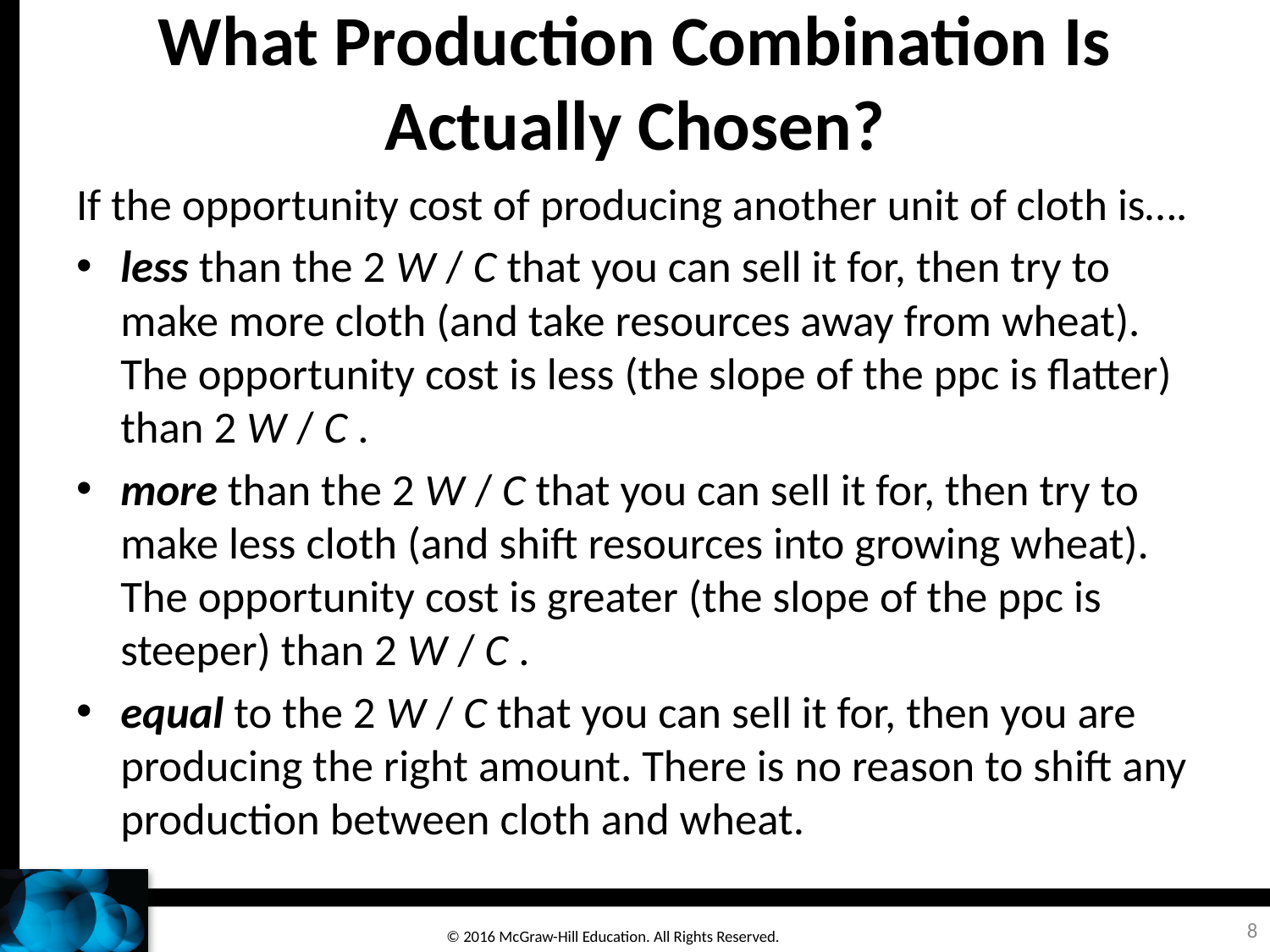

# What Production Combination Is Actually Chosen?
If the opportunity cost of producing another unit of cloth is….
less than the 2 W / C that you can sell it for, then try to make more cloth (and take resources away from wheat). The opportunity cost is less (the slope of the ppc is flatter) than 2 W / C .
more than the 2 W / C that you can sell it for, then try to make less cloth (and shift resources into growing wheat). The opportunity cost is greater (the slope of the ppc is steeper) than 2 W / C .
equal to the 2 W / C that you can sell it for, then you are producing the right amount. There is no reason to shift any production between cloth and wheat.

8
© 2016 McGraw-Hill Education. All Rights Reserved.